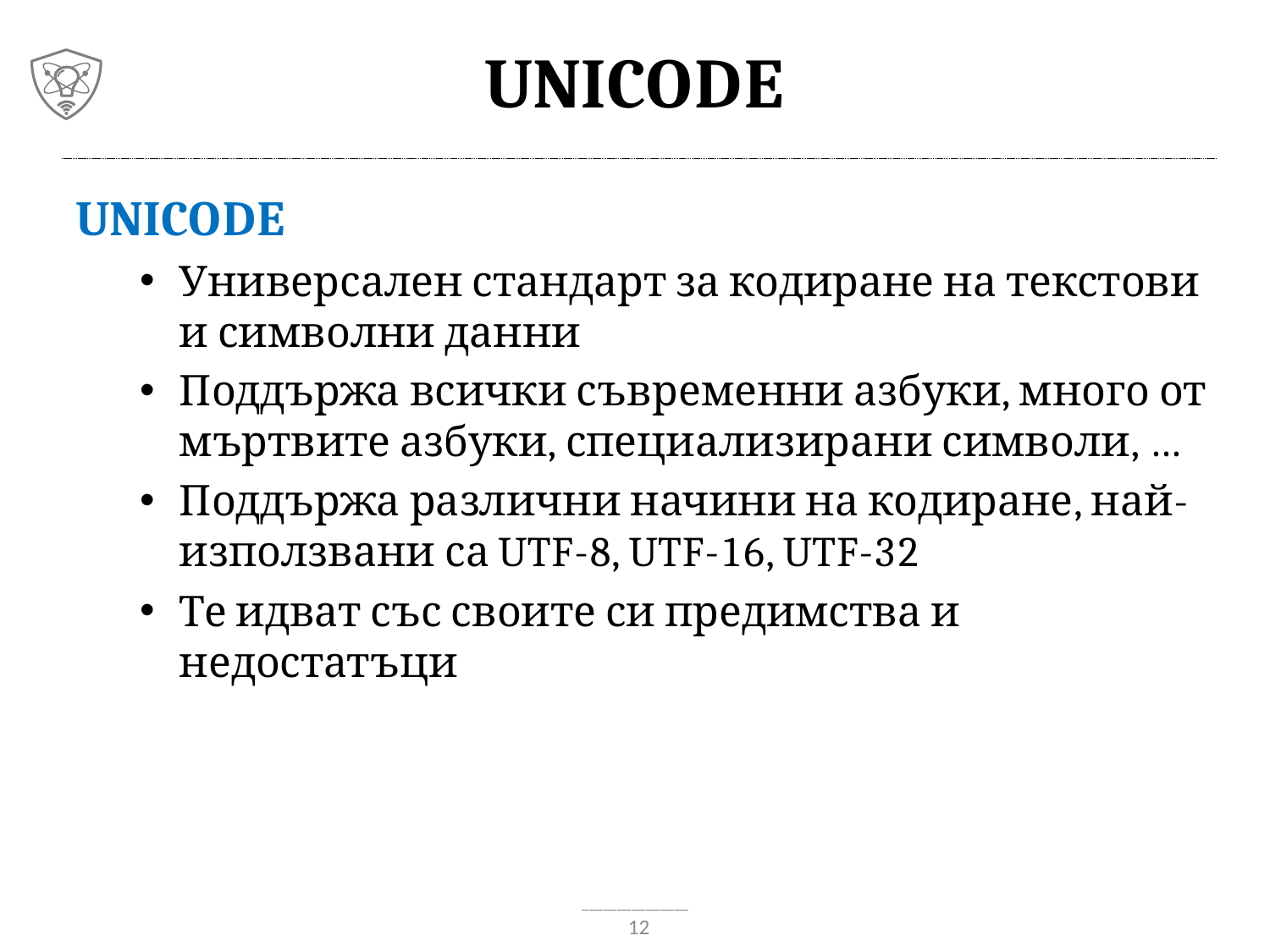

# Unicode
Unicode
Универсален стандарт за кодиране на текстови и символни данни
Поддържа всички съвременни азбуки, много от мъртвите азбуки, специализирани символи, …
Поддържа различни начини на кодиране, най-използвани са UTF-8, UTF-16, UTF-32
Те идват със своите си предимства и недостатъци
12